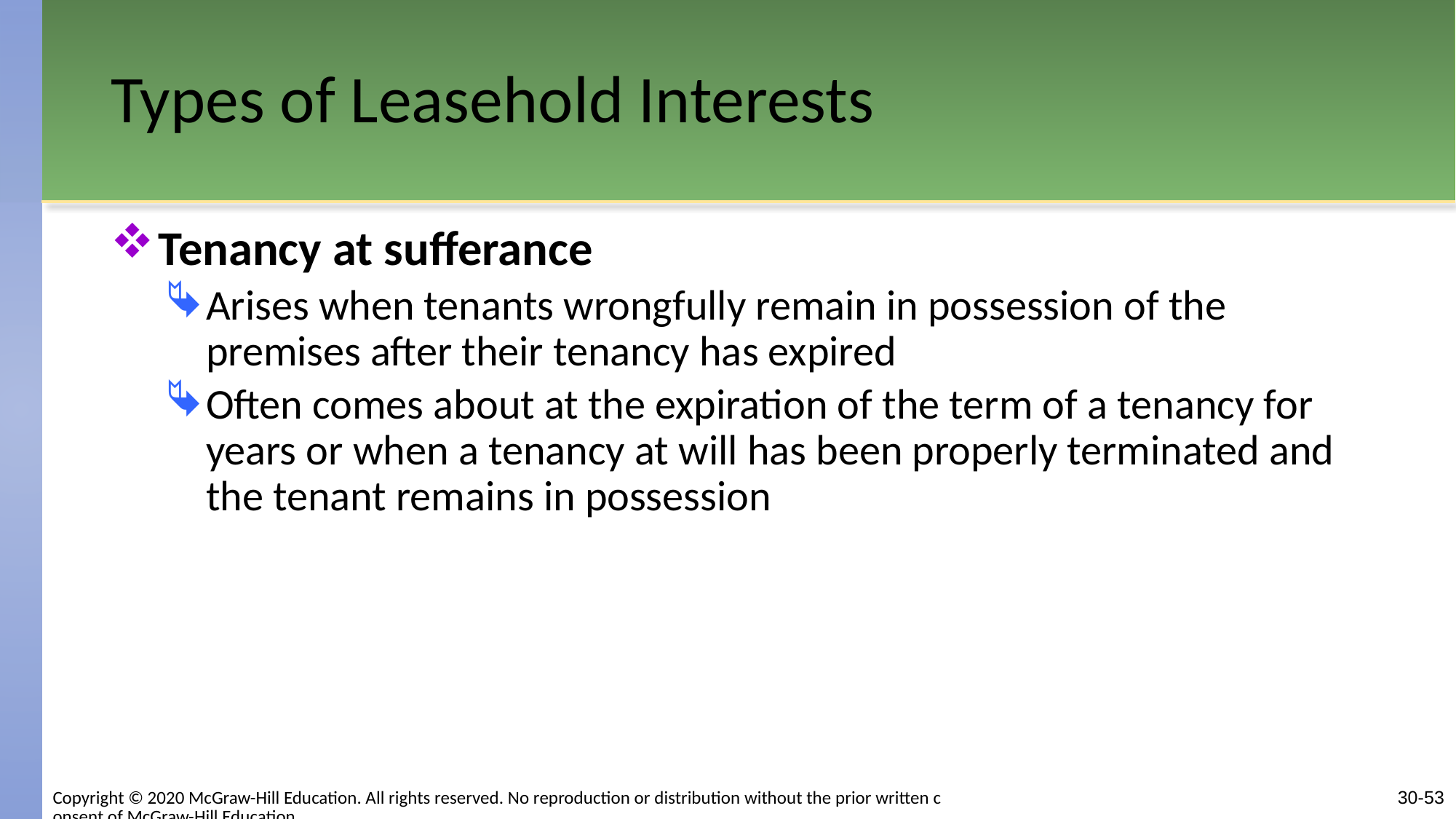

# Types of Leasehold Interests
Tenancy at sufferance
Arises when tenants wrongfully remain in possession of the premises after their tenancy has expired
Often comes about at the expiration of the term of a tenancy for years or when a tenancy at will has been properly terminated and the tenant remains in possession

Copyright © 2020 McGraw-Hill Education. All rights reserved. No reproduction or distribution without the prior written consent of McGraw-Hill Education.
30-53